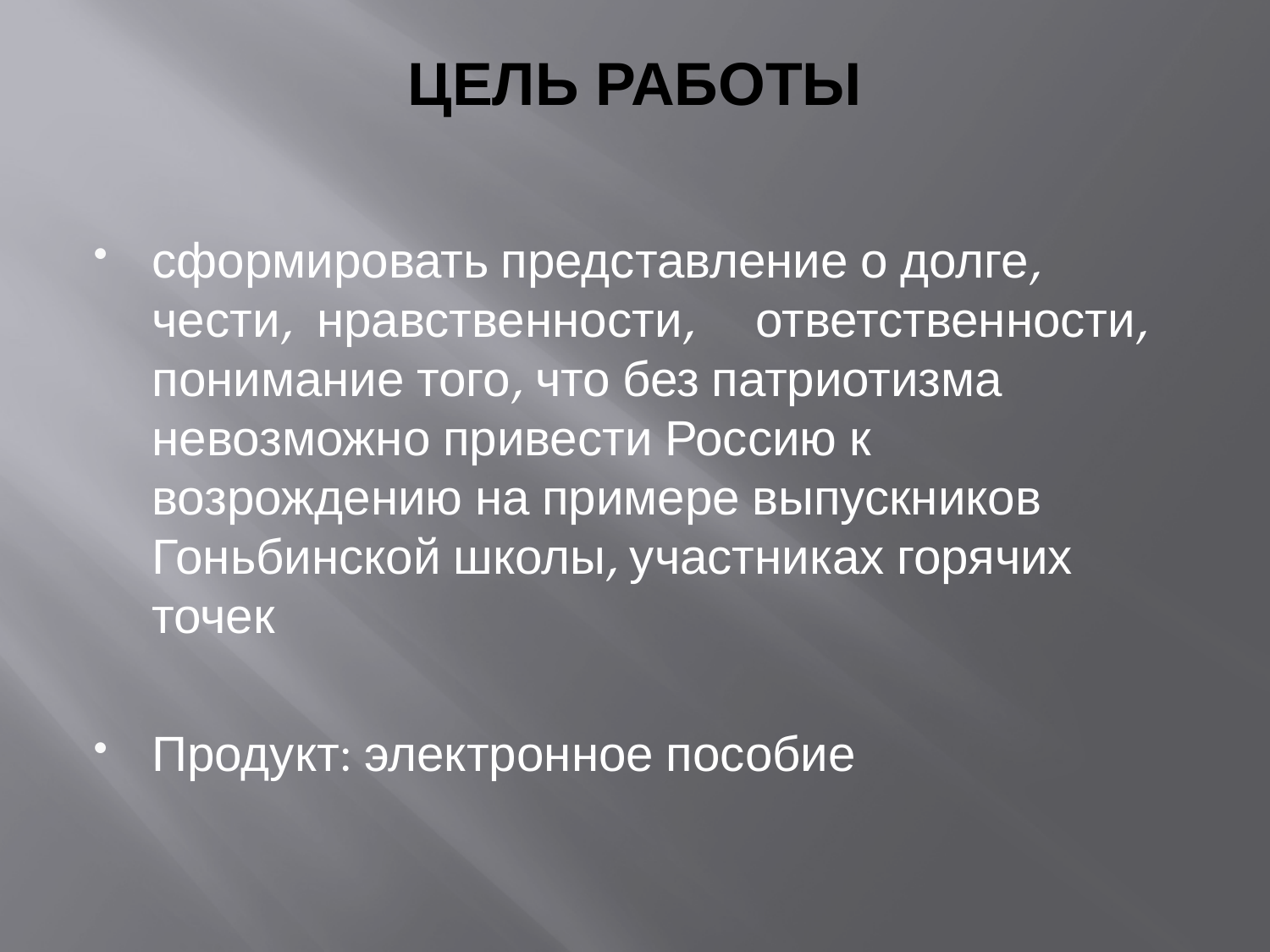

# ЦЕЛЬ РАБОТЫ
сформировать представление о долге, чести,  нравственности,     ответственности, понимание того, что без патриотизма невозможно привести Россию к возрождению на примере выпускников Гоньбинской школы, участниках горячих точек

Продукт: электронное пособие